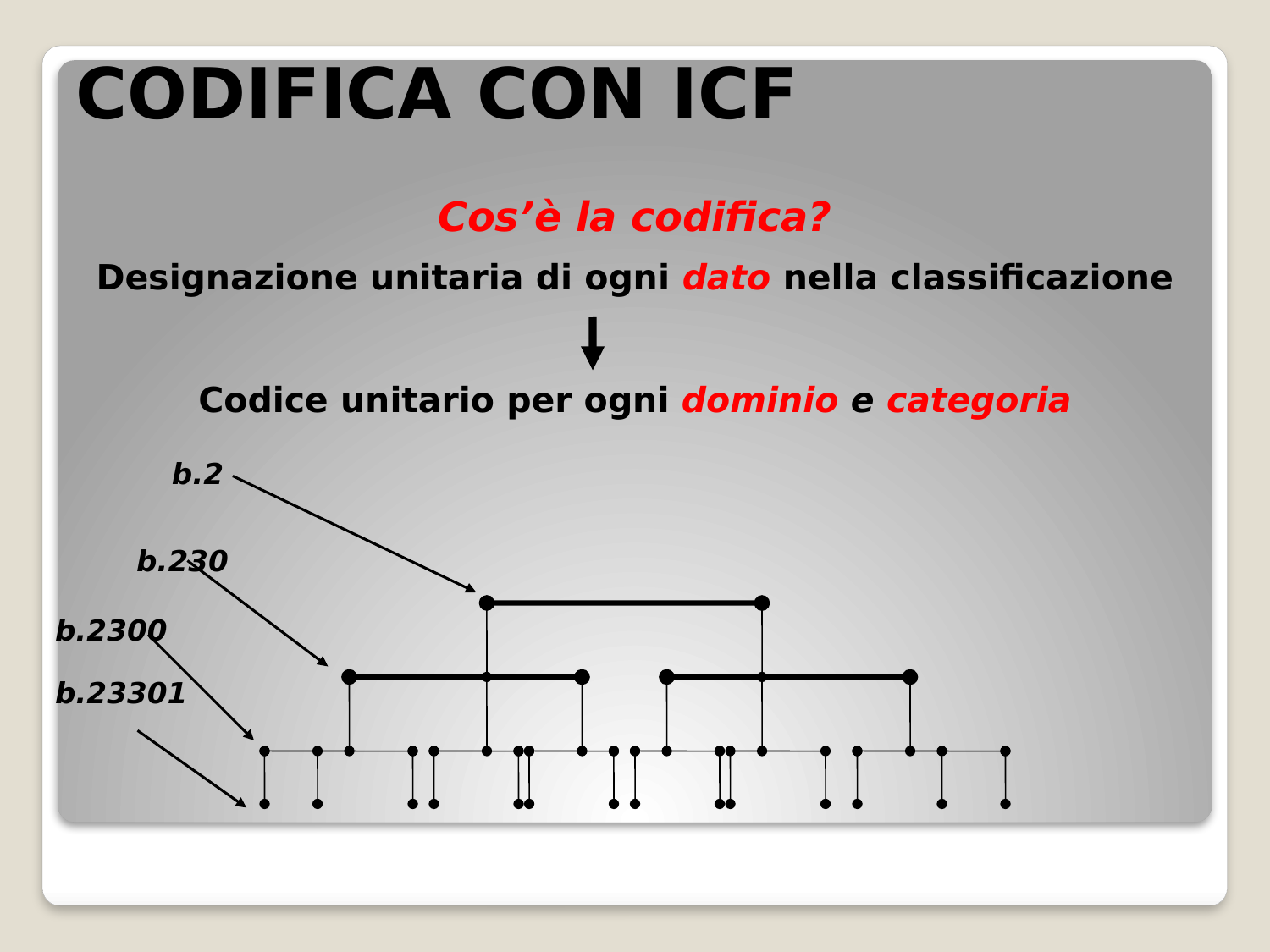

CODIFICA CON ICF
Cos’è la codifica?

Designazione unitaria di ogni dato nella classificazione

Codice unitario per ogni dominio e categoria

		        b.2

        b.230

b.2300

b.23301